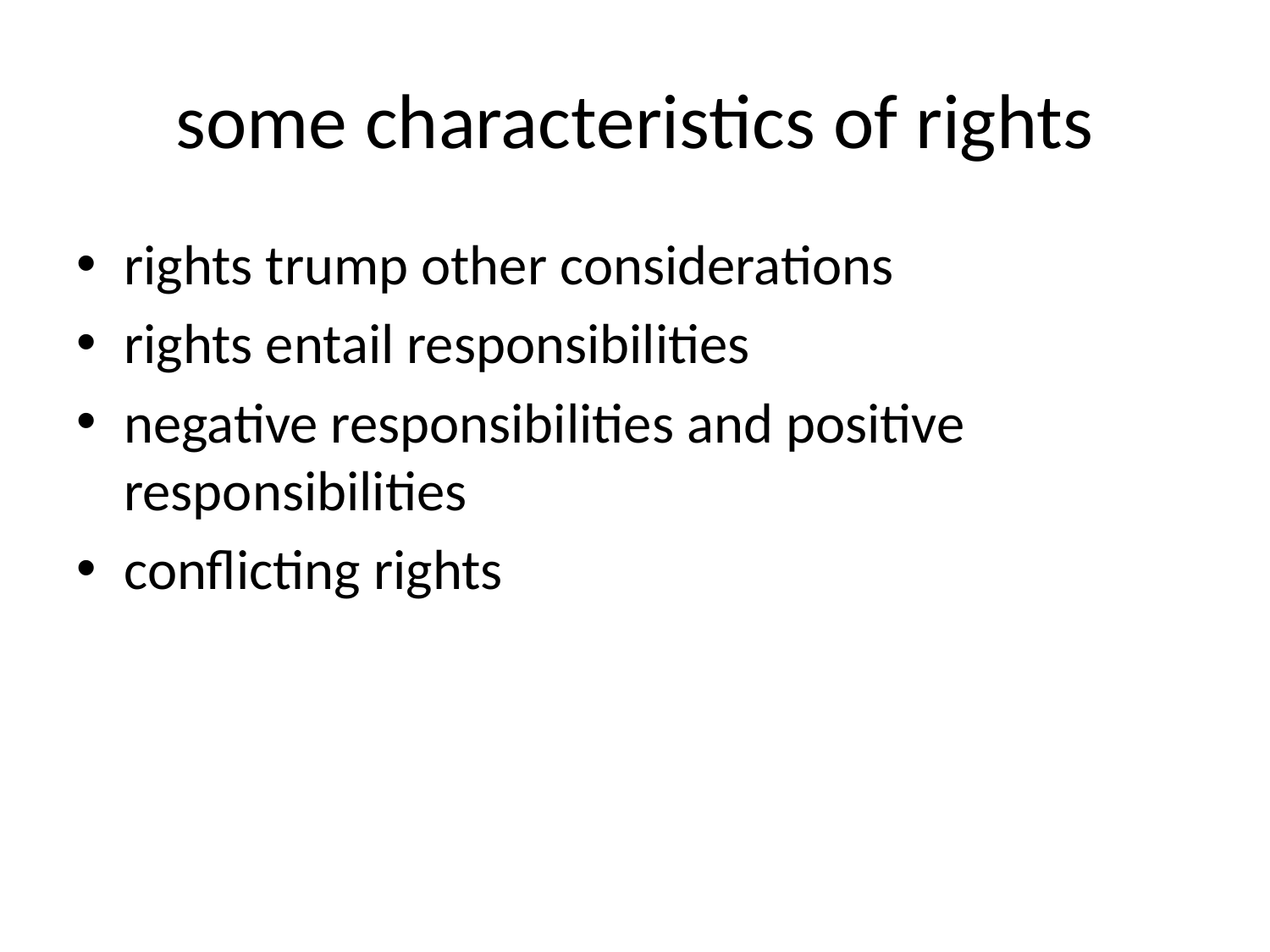

# some characteristics of rights
rights trump other considerations
rights entail responsibilities
negative responsibilities and positive responsibilities
conflicting rights